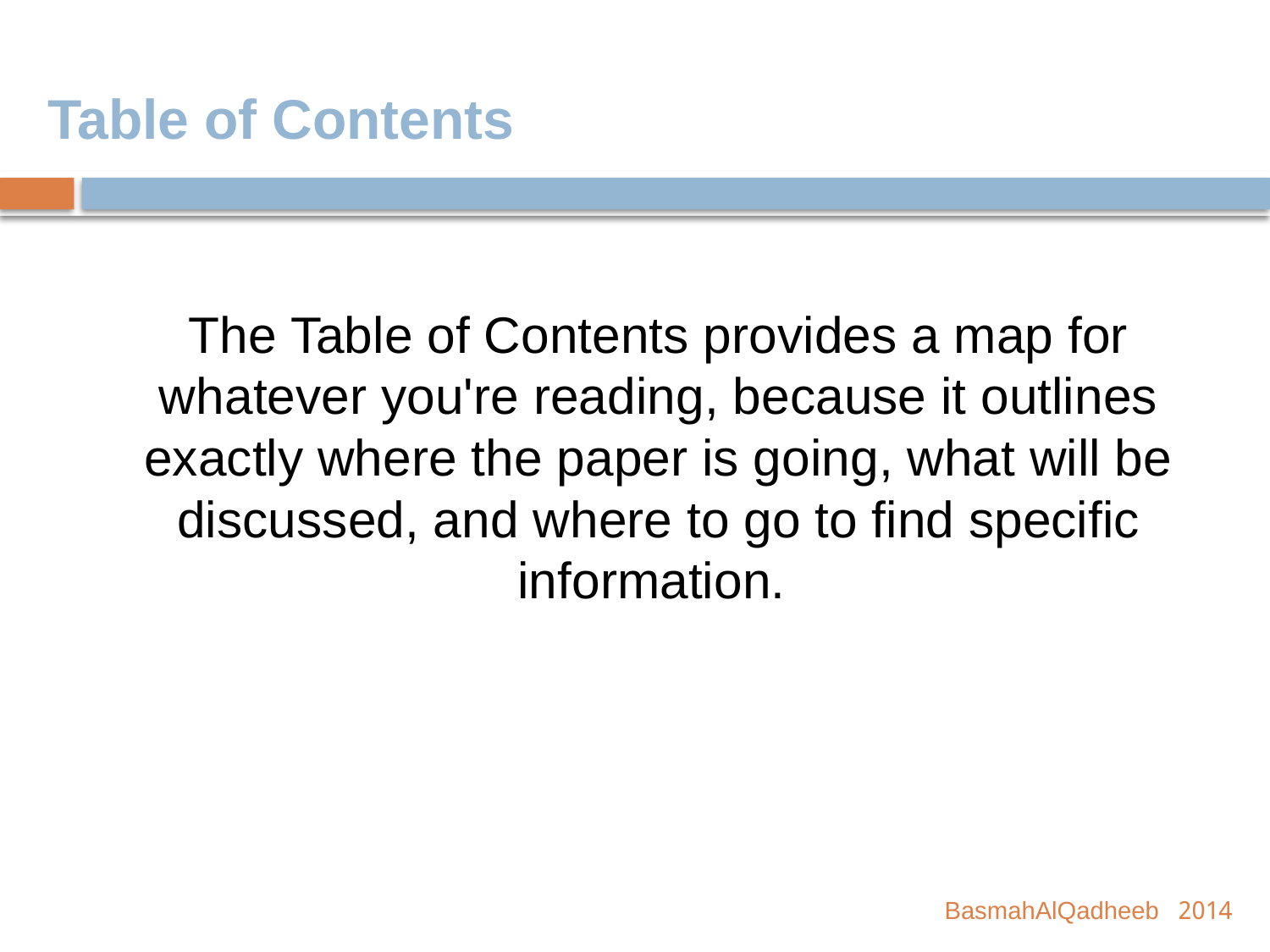

# Table of Contents

The Table of Contents provides a map for whatever you're reading, because it outlines exactly where the paper is going, what will be discussed, and where to go to find specific information.
2014   BasmahAlQadheeb